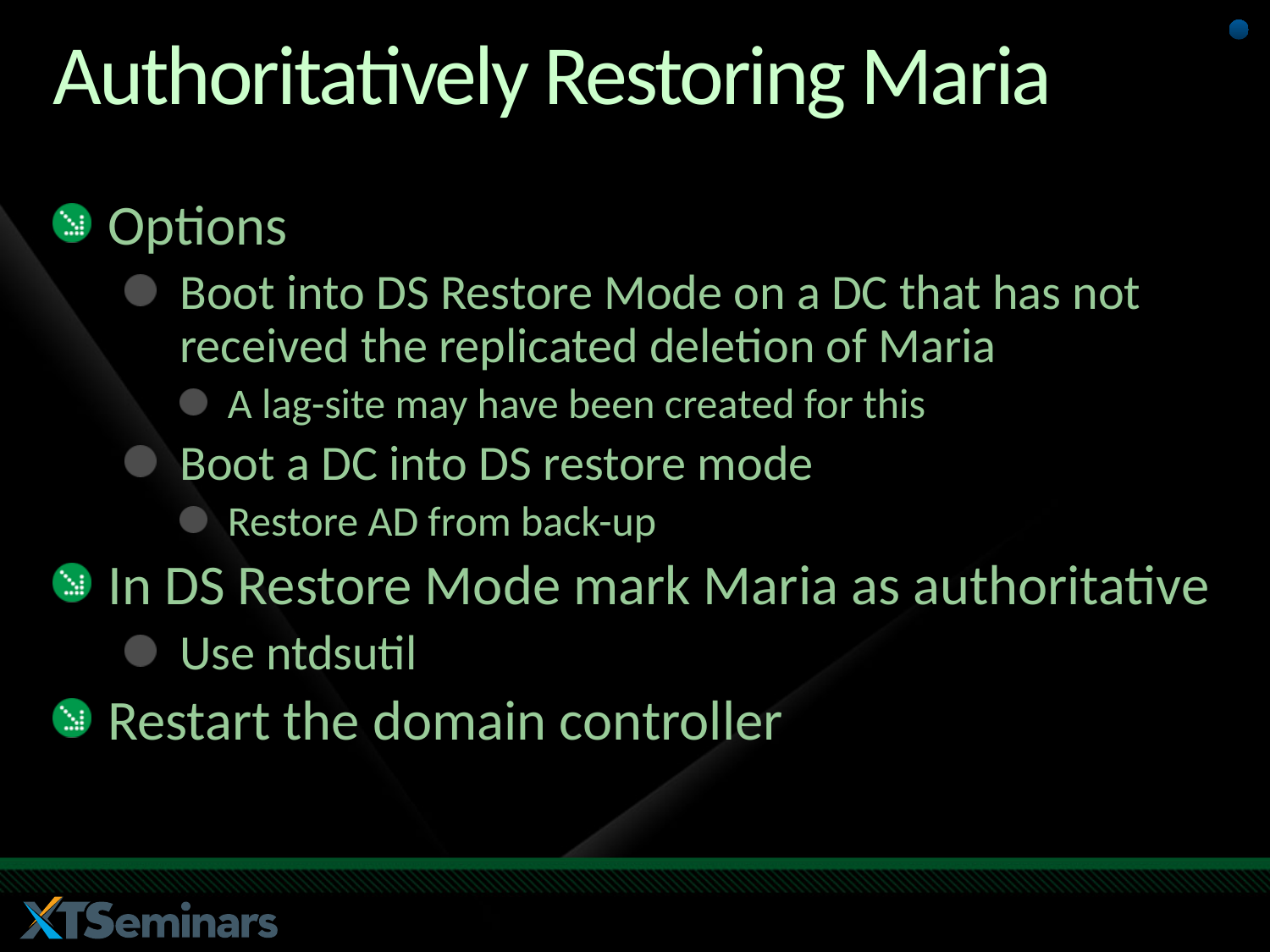

# Authoritatively Restoring Maria
Options
Boot into DS Restore Mode on a DC that has not received the replicated deletion of Maria
A lag-site may have been created for this
Boot a DC into DS restore mode
Restore AD from back-up
In DS Restore Mode mark Maria as authoritative
Use ntdsutil
Restart the domain controller